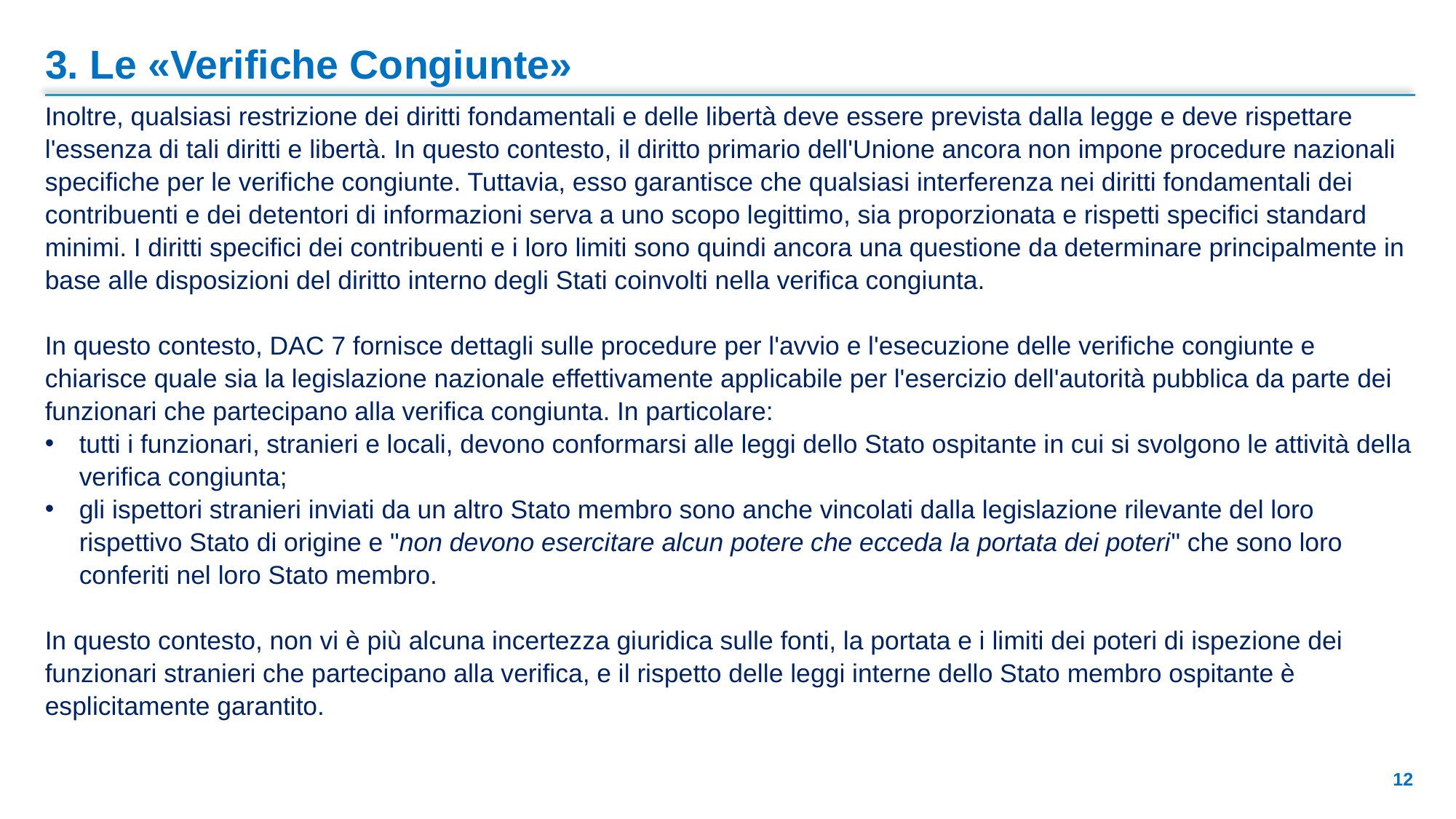

3. Le «Verifiche Congiunte»
Inoltre, qualsiasi restrizione dei diritti fondamentali e delle libertà deve essere prevista dalla legge e deve rispettare l'essenza di tali diritti e libertà. In questo contesto, il diritto primario dell'Unione ancora non impone procedure nazionali specifiche per le verifiche congiunte. Tuttavia, esso garantisce che qualsiasi interferenza nei diritti fondamentali dei contribuenti e dei detentori di informazioni serva a uno scopo legittimo, sia proporzionata e rispetti specifici standard minimi. I diritti specifici dei contribuenti e i loro limiti sono quindi ancora una questione da determinare principalmente in base alle disposizioni del diritto interno degli Stati coinvolti nella verifica congiunta.

In questo contesto, DAC 7 fornisce dettagli sulle procedure per l'avvio e l'esecuzione delle verifiche congiunte e chiarisce quale sia la legislazione nazionale effettivamente applicabile per l'esercizio dell'autorità pubblica da parte dei funzionari che partecipano alla verifica congiunta. In particolare:
tutti i funzionari, stranieri e locali, devono conformarsi alle leggi dello Stato ospitante in cui si svolgono le attività della verifica congiunta;
gli ispettori stranieri inviati da un altro Stato membro sono anche vincolati dalla legislazione rilevante del loro rispettivo Stato di origine e "non devono esercitare alcun potere che ecceda la portata dei poteri" che sono loro conferiti nel loro Stato membro.

In questo contesto, non vi è più alcuna incertezza giuridica sulle fonti, la portata e i limiti dei poteri di ispezione dei funzionari stranieri che partecipano alla verifica, e il rispetto delle leggi interne dello Stato membro ospitante è esplicitamente garantito.

12